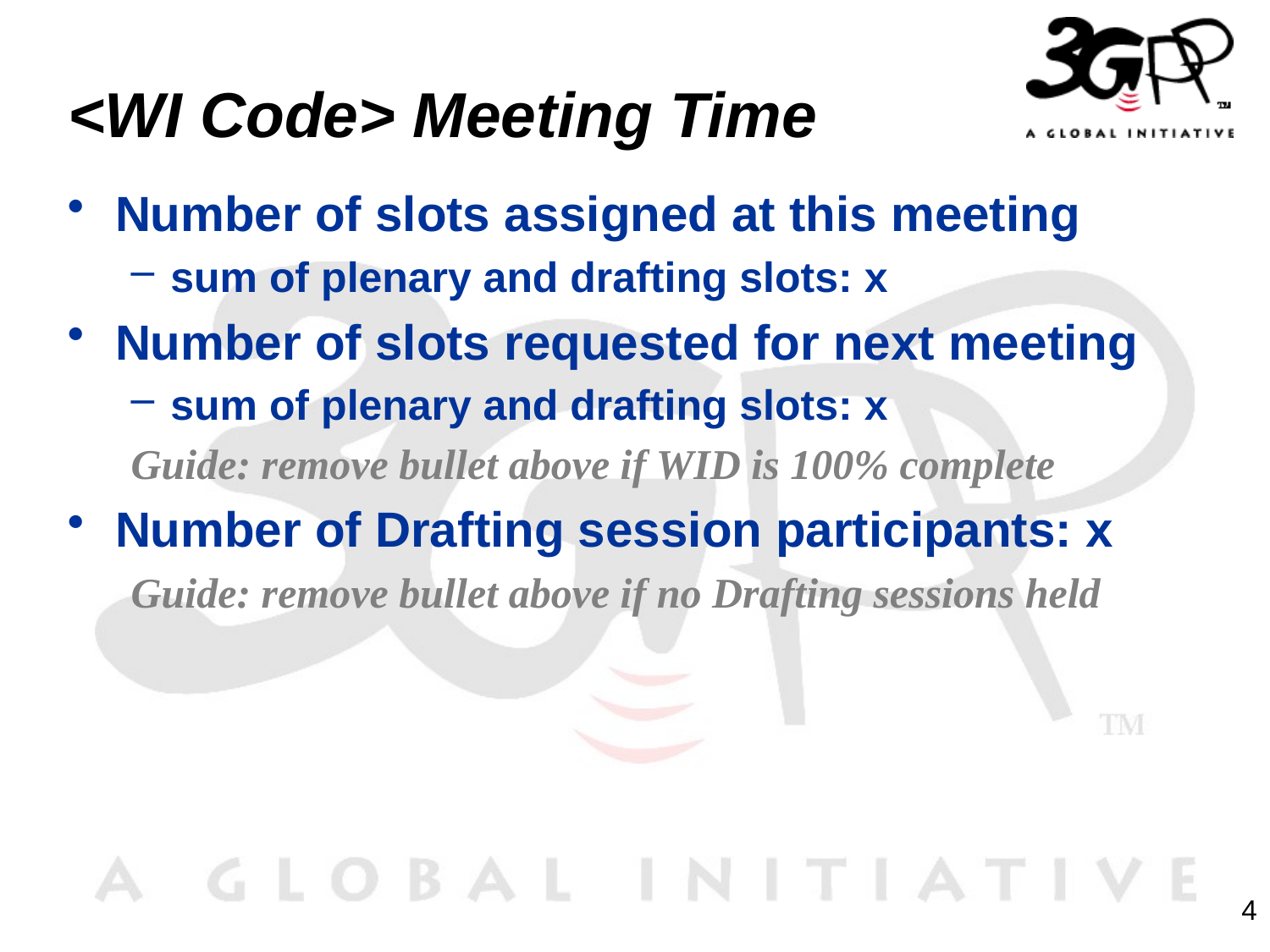

# <WI Code> Meeting Time
Number of slots assigned at this meeting
sum of plenary and drafting slots: x
Number of slots requested for next meeting
sum of plenary and drafting slots: x
Guide: remove bullet above if WID is 100% complete
Number of Drafting session participants: x
Guide: remove bullet above if no Drafting sessions held
4